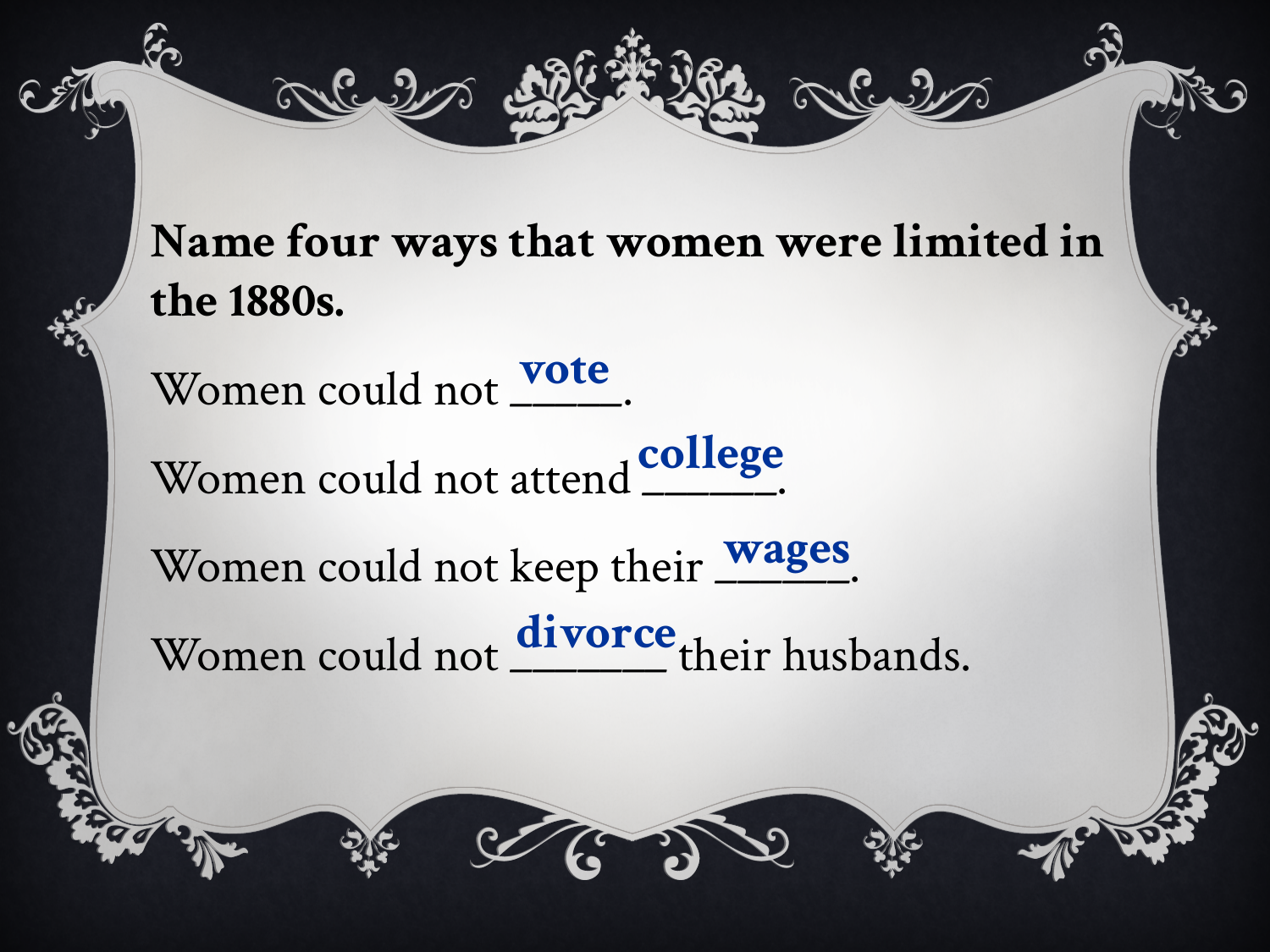

Name four ways that women were limited in the 1880s.
Women could not _____.
Women could not attend ______.
Women could not keep their ______.
Women could not _______ their husbands.
vote
college
wages
divorce